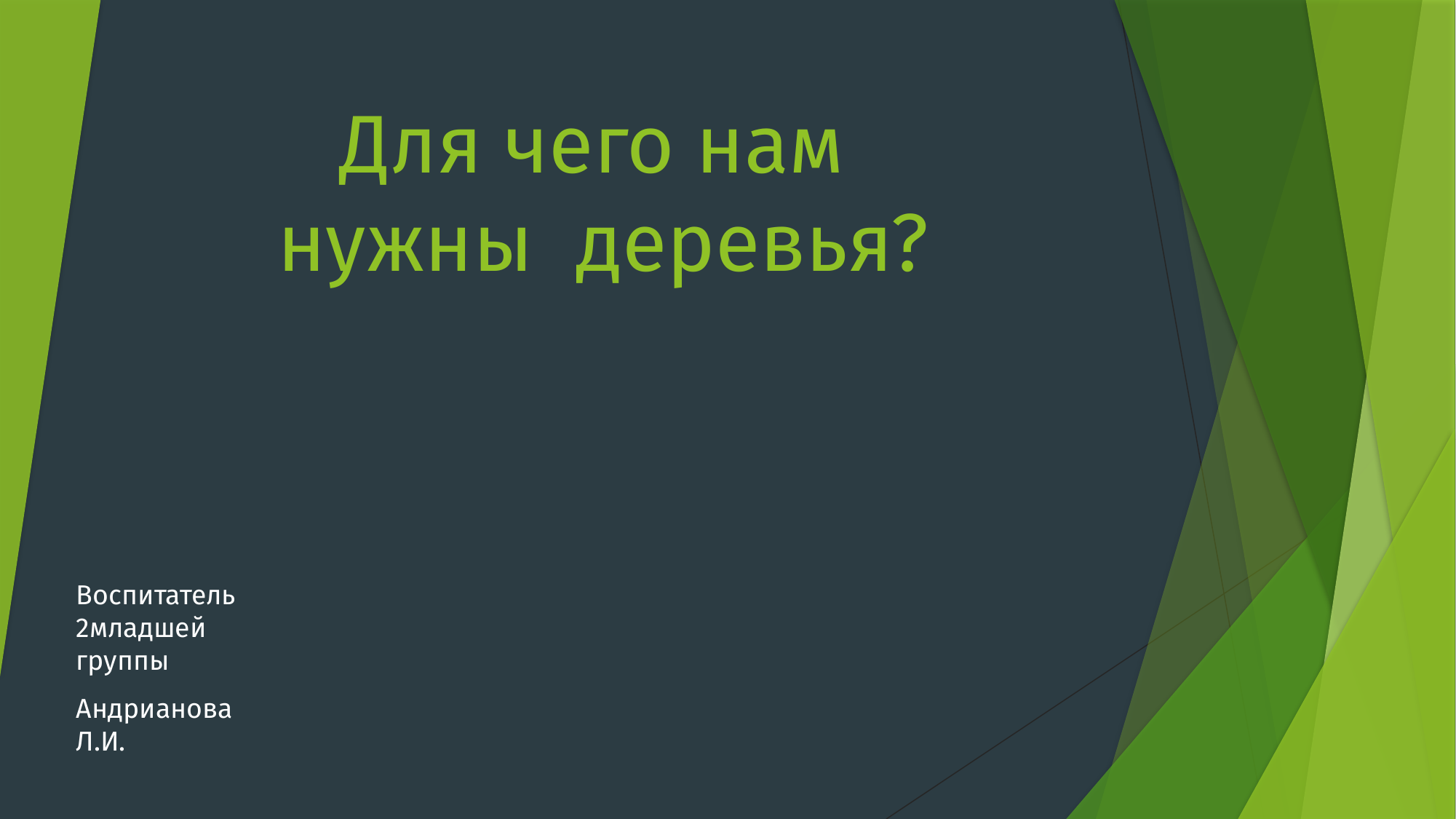

# Для чего нам нужны  деревья?
Воспитатель 2младшей группы
Андрианова Л.И.